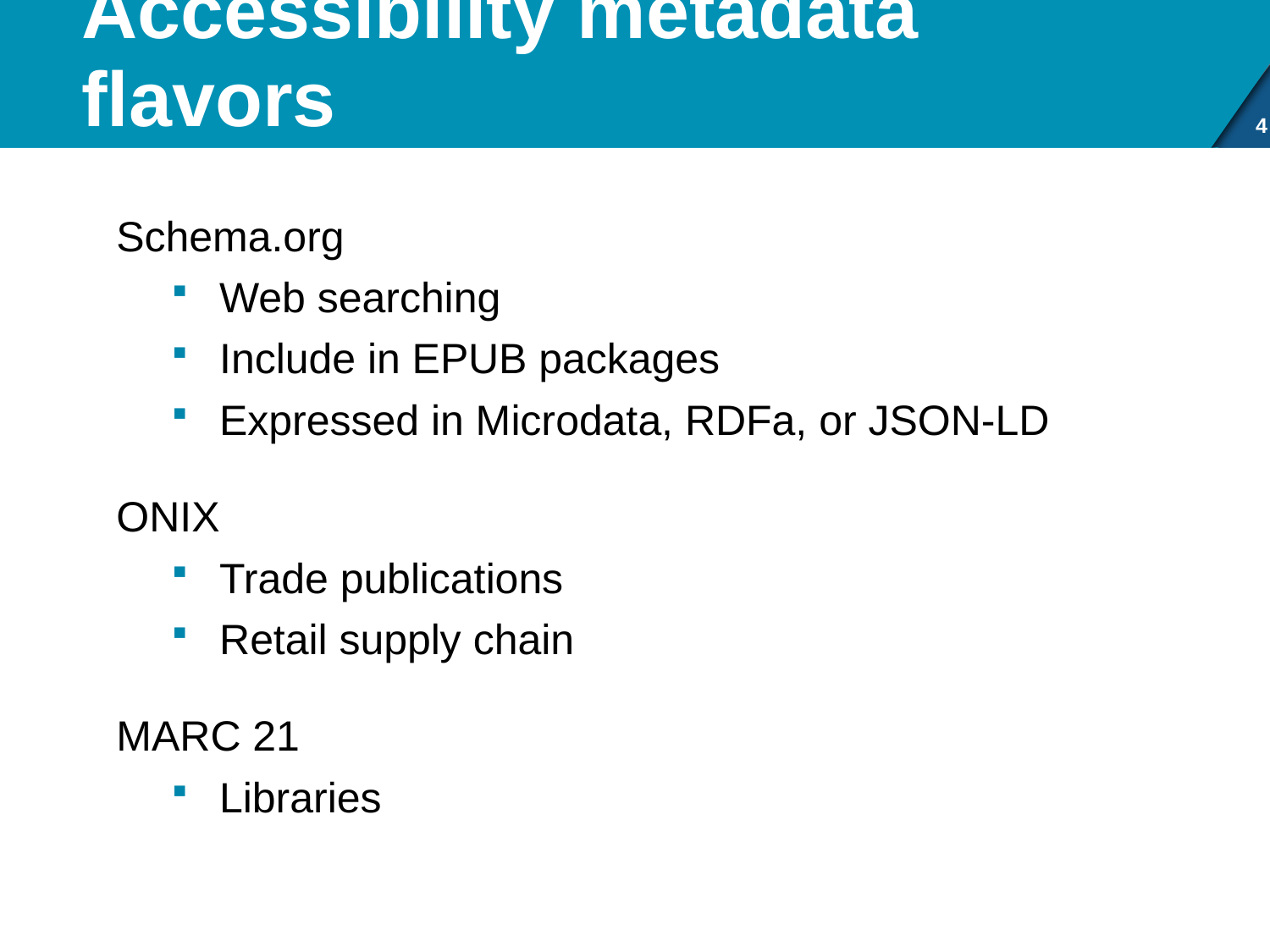

# Accessibility metadata flavors
4
Schema.org
Web searching
Include in EPUB packages
Expressed in Microdata, RDFa, or JSON-LD

ONIX
Trade publications
Retail supply chain

MARC 21
Libraries